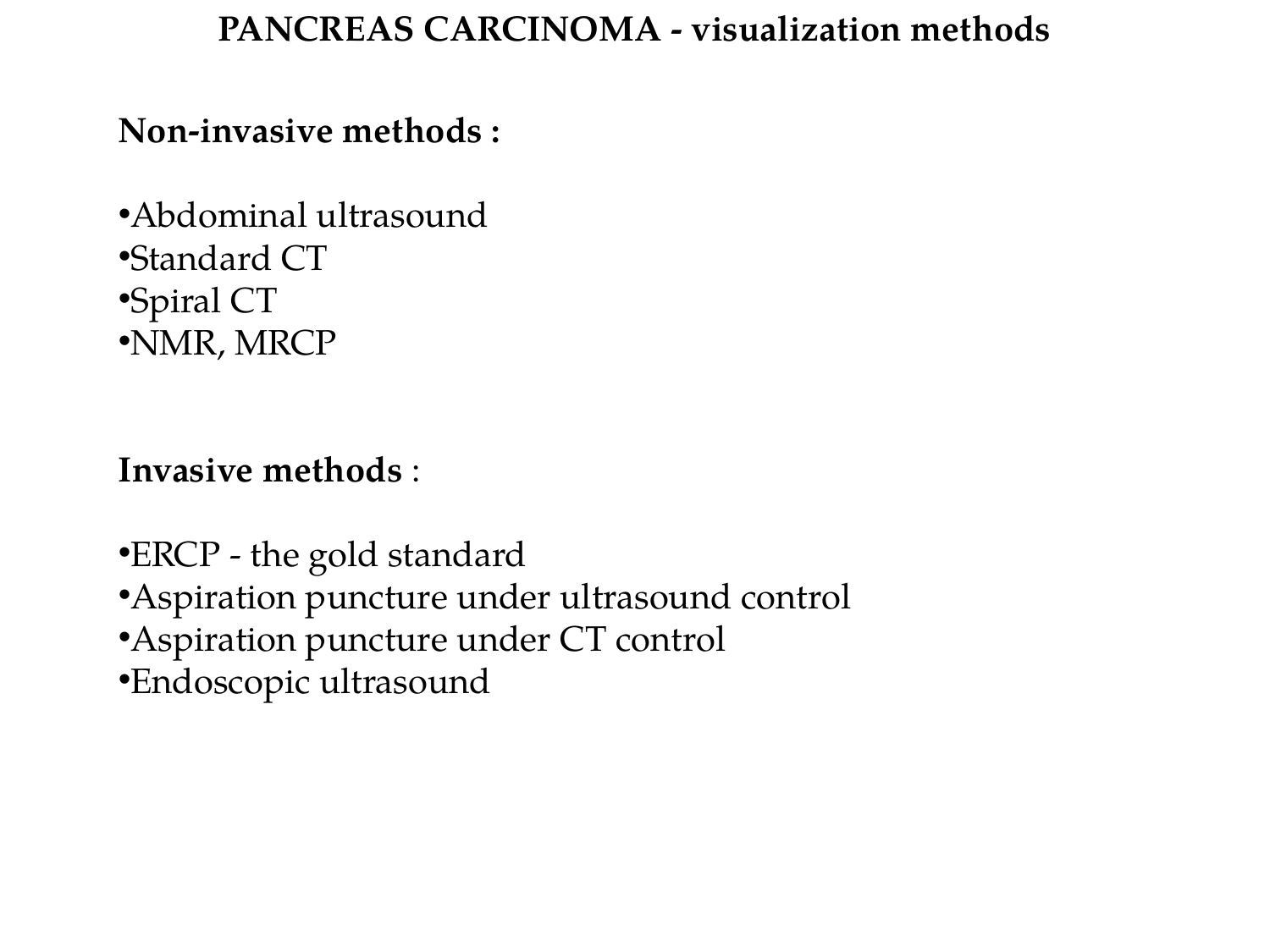

PANCREAS CARCINOMA - visualization methods

Non-invasive methods :

Abdominal ultrasound
Standard CT
Spiral CT
NMR, MRCP

Invasive methods :

ERCP - the gold standard
Aspiration puncture under ultrasound control
Aspiration puncture under CT control
Endoscopic ultrasound